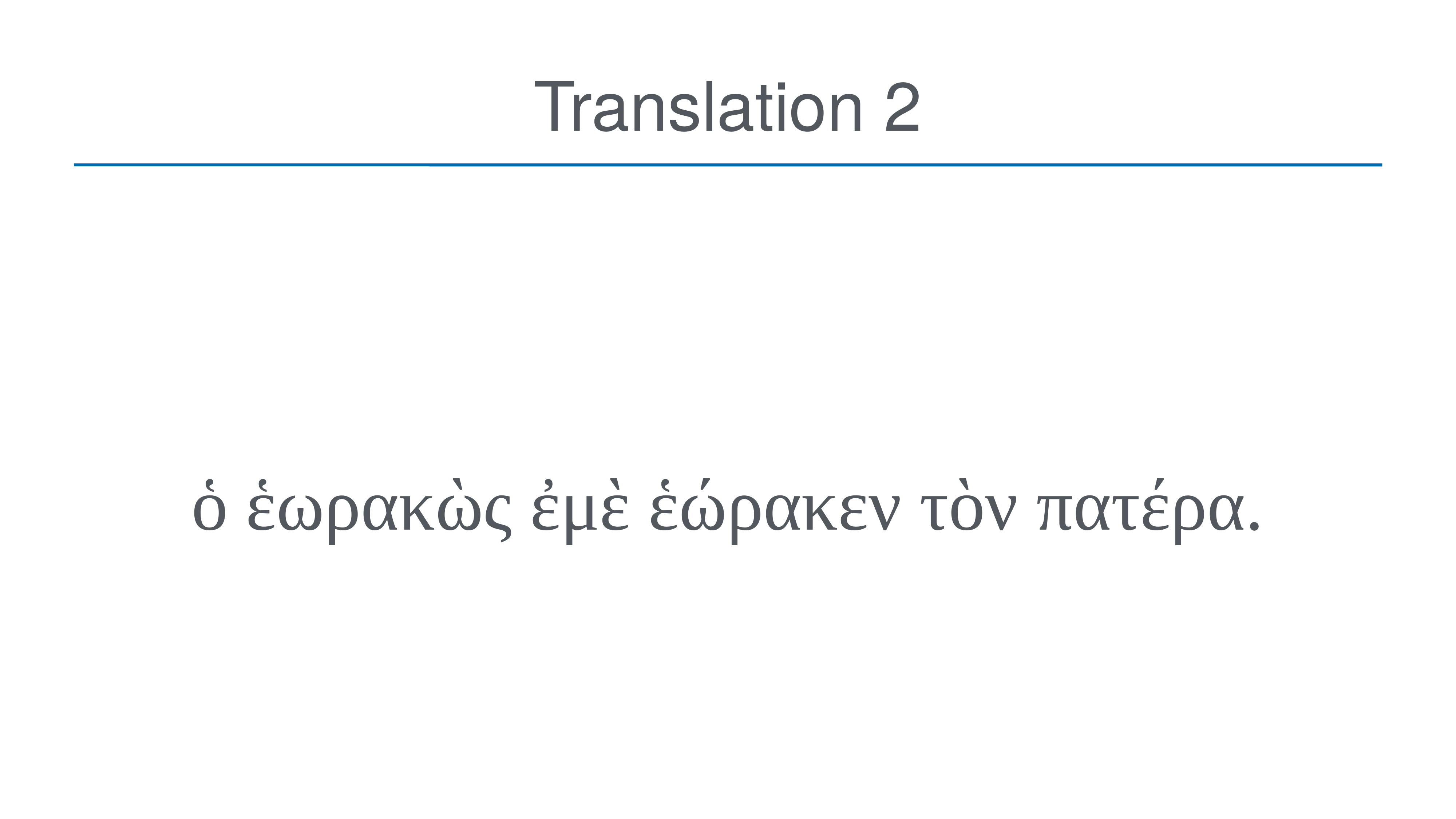

# Translation 2
ὁ ἑωρακὼς ἐμὲ ἑώρακεν τὸν πατέρα.